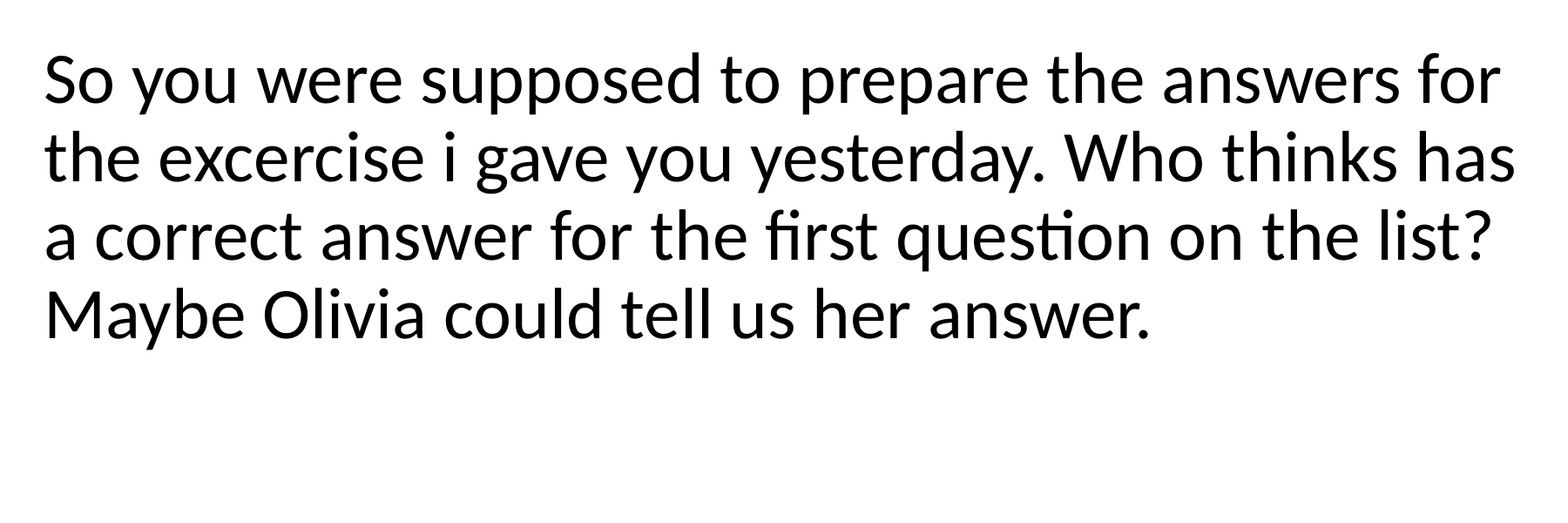

So you were supposed to prepare the answers for the excercise i gave you yesterday. Who thinks has a correct answer for the first question on the list? Maybe Olivia could tell us her answer.